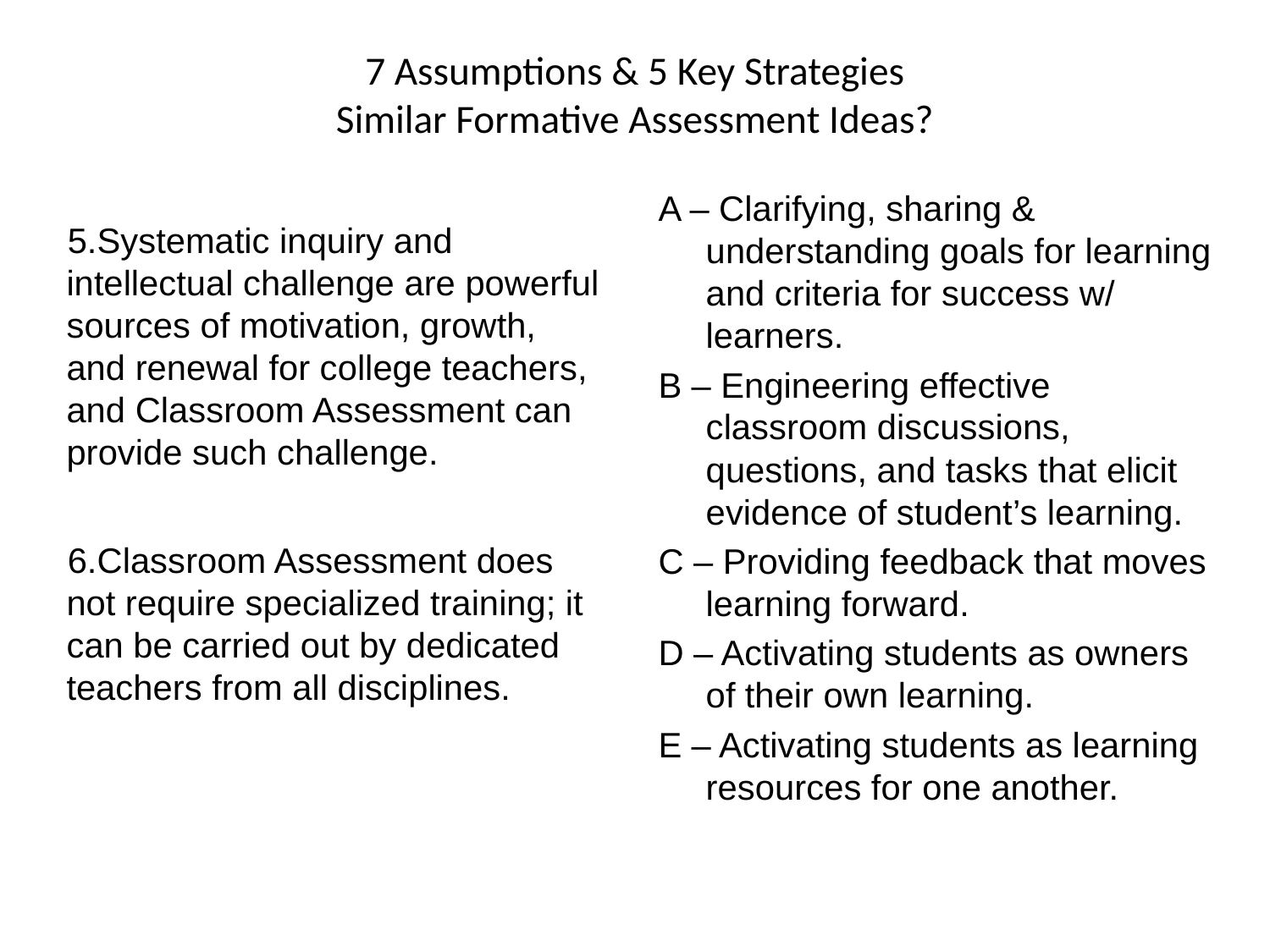

# 7 Assumptions & 5 Key Strategies Similar Formative Assessment Ideas?
A – Clarifying, sharing & understanding goals for learning and criteria for success w/ learners.
B – Engineering effective classroom discussions, questions, and tasks that elicit evidence of student’s learning.
C – Providing feedback that moves learning forward.
D – Activating students as owners of their own learning.
E – Activating students as learning resources for one another.
Systematic inquiry and intellectual challenge are powerful sources of motivation, growth, and renewal for college teachers, and Classroom Assessment can provide such challenge.

Classroom Assessment does not require specialized training; it can be carried out by dedicated teachers from all disciplines.